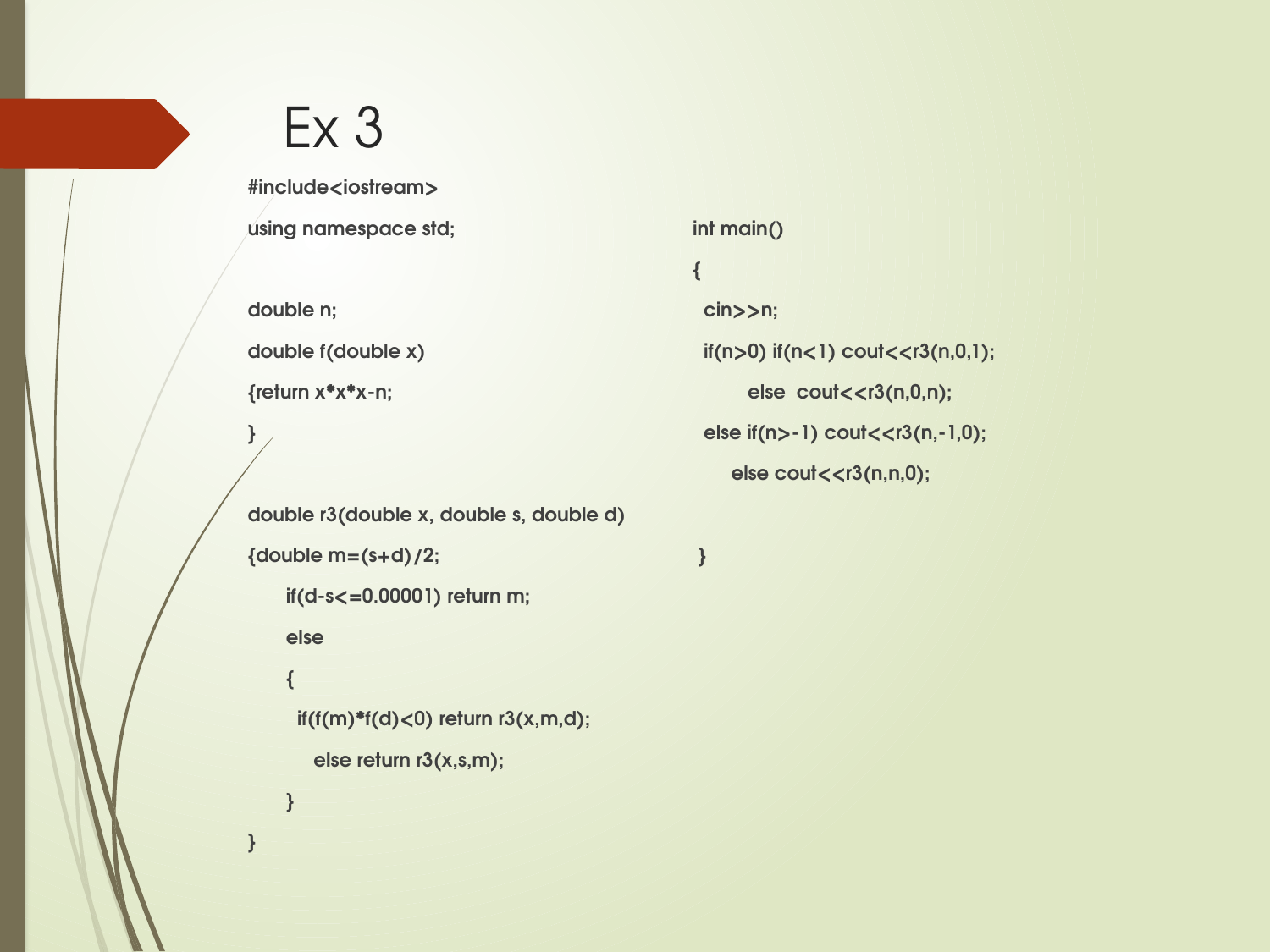

# Ex 3
#include<iostream>
using namespace std;

double n;
double f(double x)
{return x*x*x-n;
}

double r3(double x, double s, double d)
{double m=(s+d)/2;
       if(d-s<=0.00001) return m;
       else
       {
         if(f(m)*f(d)<0) return r3(x,m,d);
            else return r3(x,s,m);
       }
}

int main()
{
  cin>>n;
  if(n>0) if(n<1) cout<<r3(n,0,1);
          else  cout<<r3(n,0,n);
  else if(n>-1) cout<<r3(n,-1,0);
       else cout<<r3(n,n,0);

 }